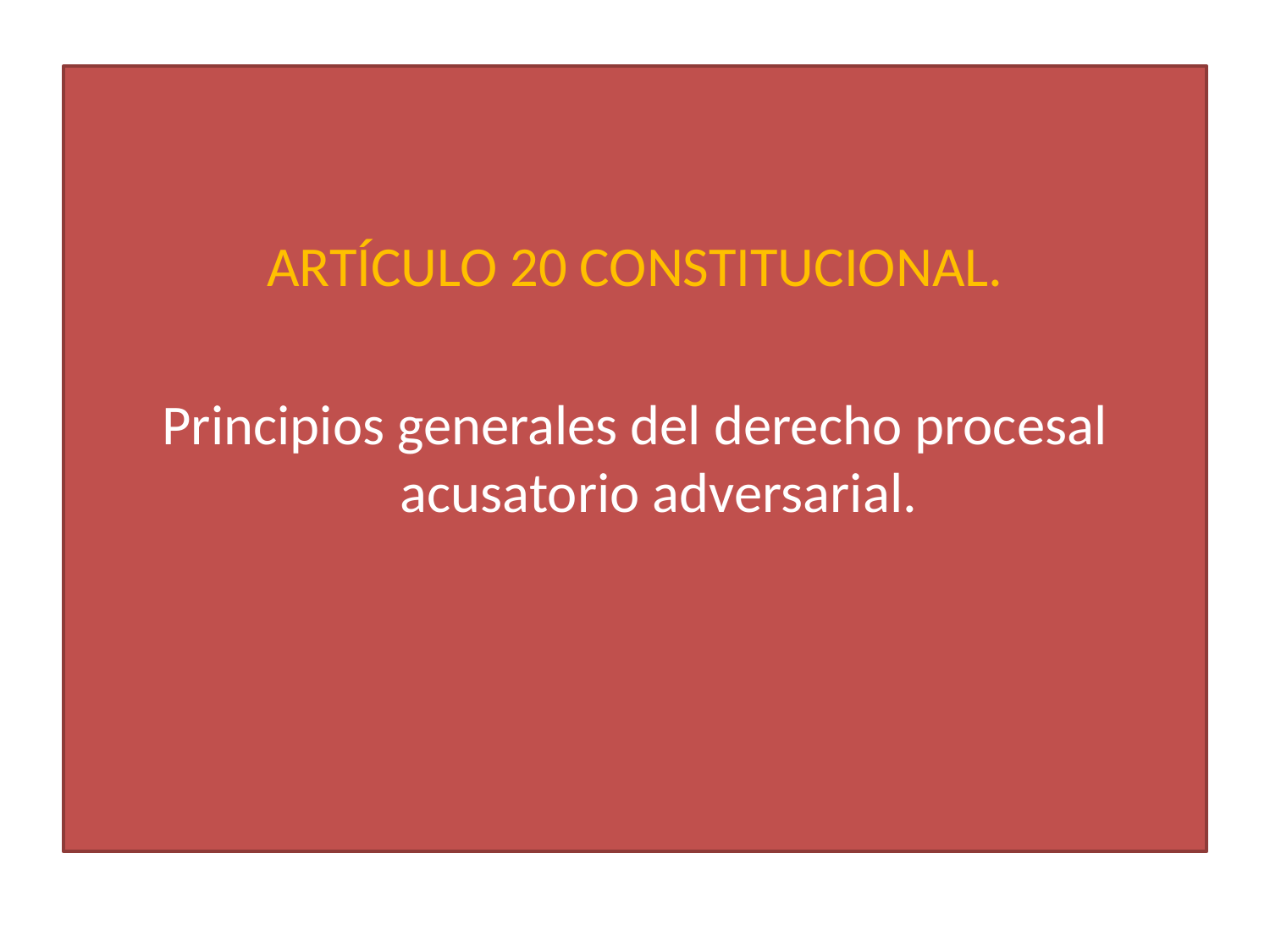

ARTÍCULO 20 CONSTITUCIONAL.

Principios generales del derecho procesal acusatorio adversarial.